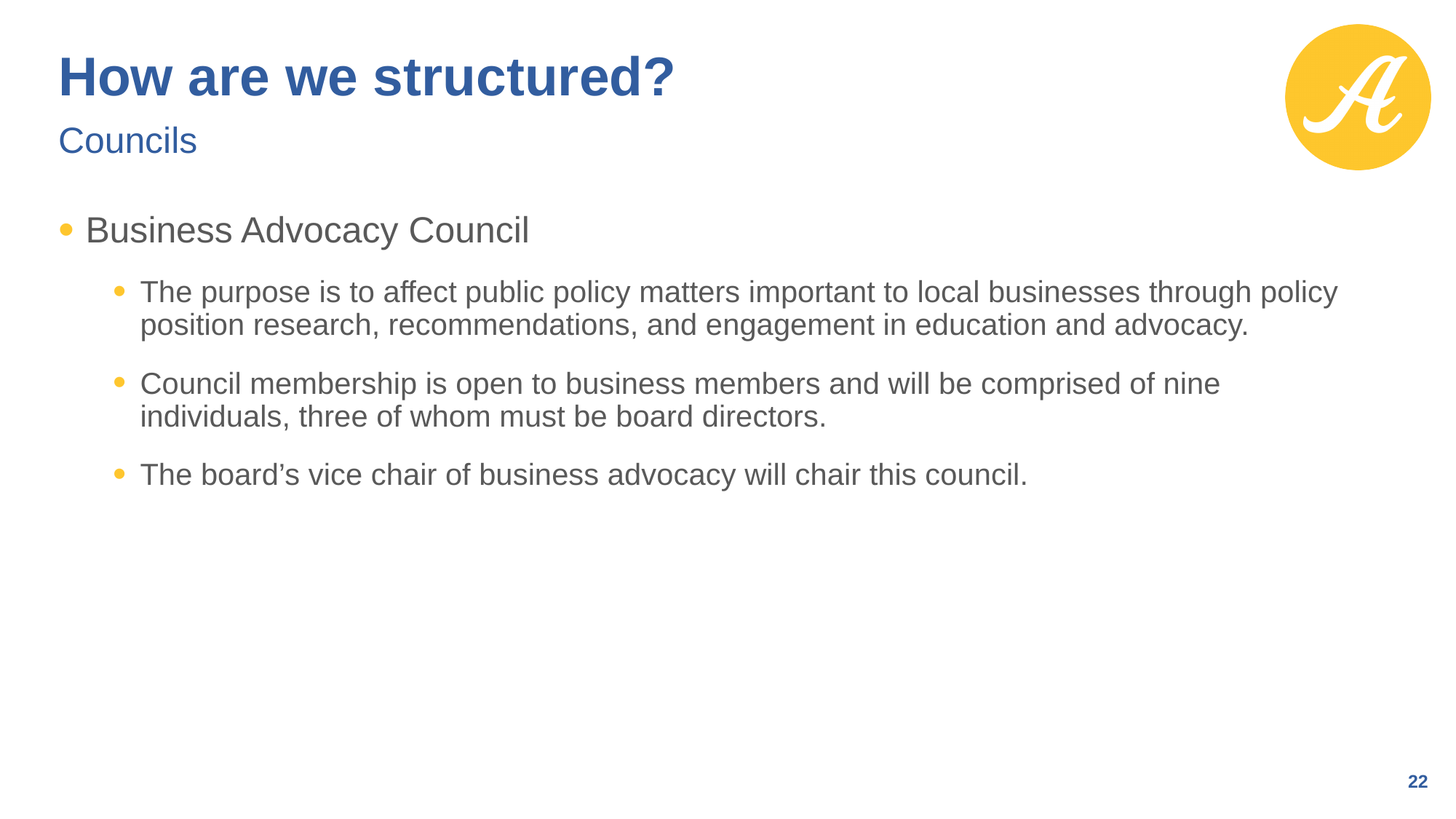

# How are we structured?
Councils
Business Advocacy Council
The purpose is to affect public policy matters important to local businesses through policy position research, recommendations, and engagement in education and advocacy.
Council membership is open to business members and will be comprised of nine individuals, three of whom must be board directors.
The board’s vice chair of business advocacy will chair this council.
22